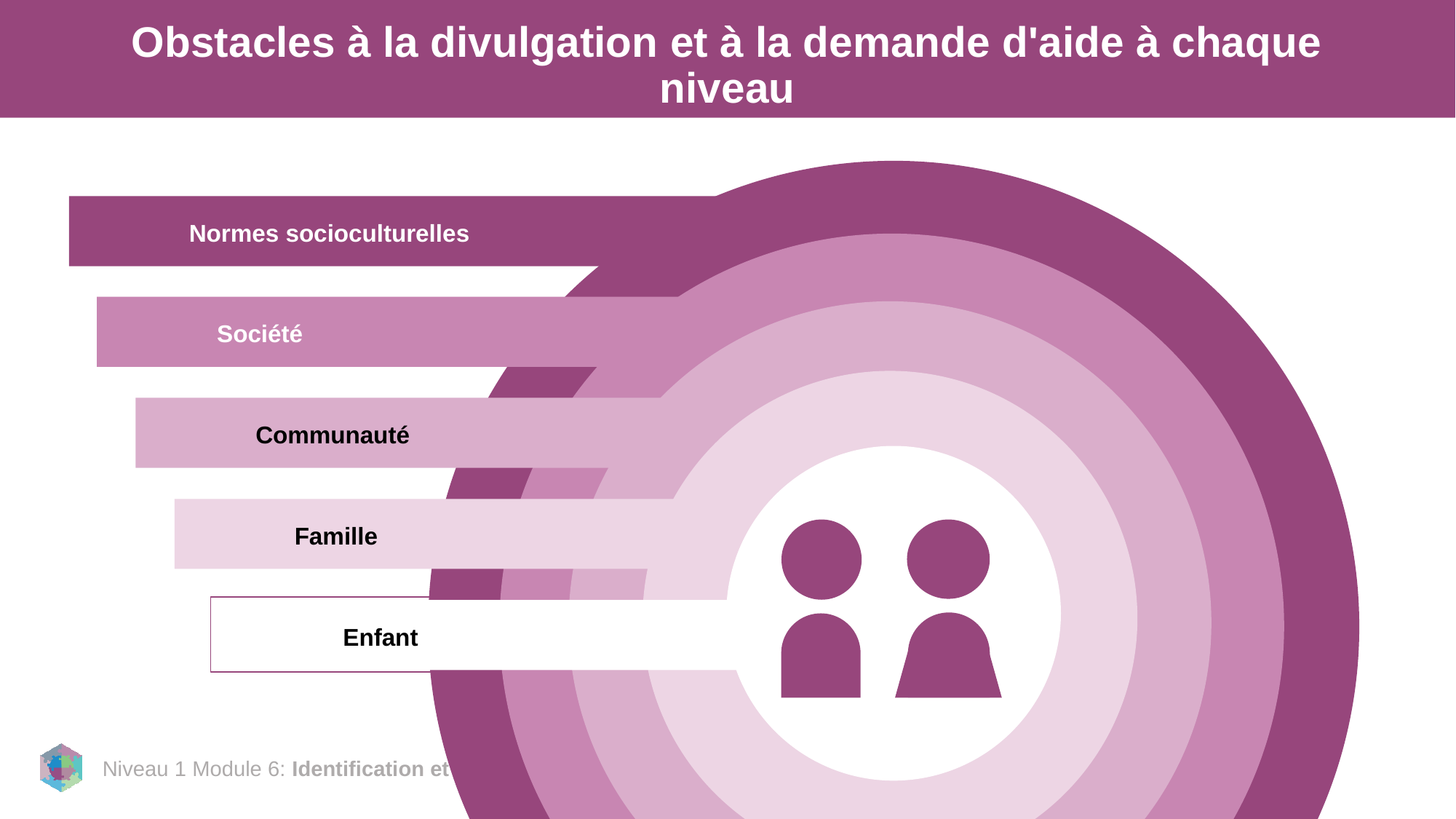

# Obstacles à la divulgation et à la demande d'aide à chaque niveau

	Normes socioculturelles
	Société
	Communauté
	Famille

Enfant
	Enfant